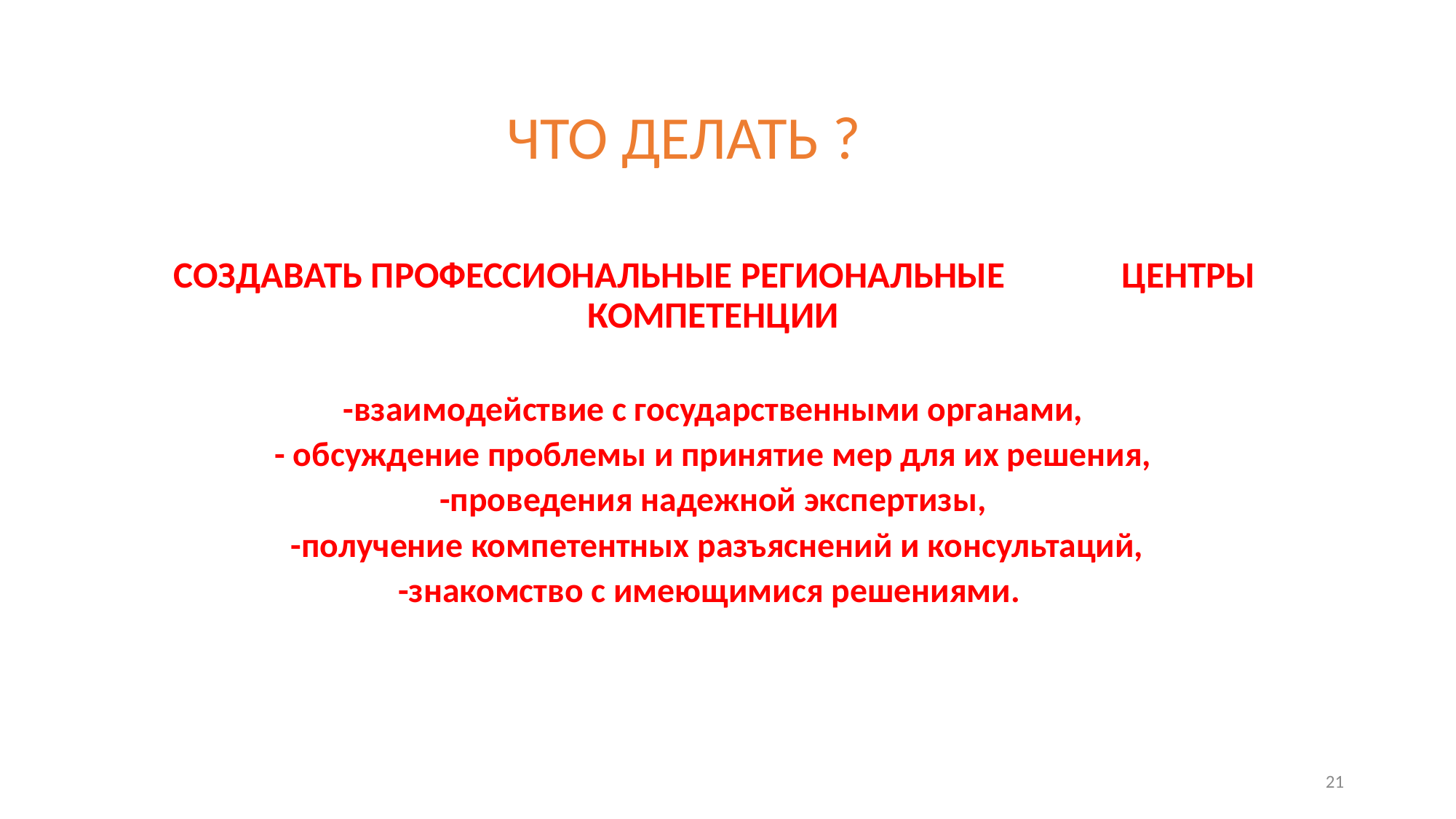

# ЧТО ДЕЛАТЬ ?
 СОЗДАВАТЬ ПРОФЕССИОНАЛЬНЫЕ РЕГИОНАЛЬНЫЕ              ЦЕНТРЫ КОМПЕТЕНЦИИ

-взаимодействие с государственными органами,
- обсуждение проблемы и принятие мер для их решения,
-проведения надежной экспертизы,
 -получение компетентных разъяснений и консультаций,
 -знакомство с имеющимися решениями.

21